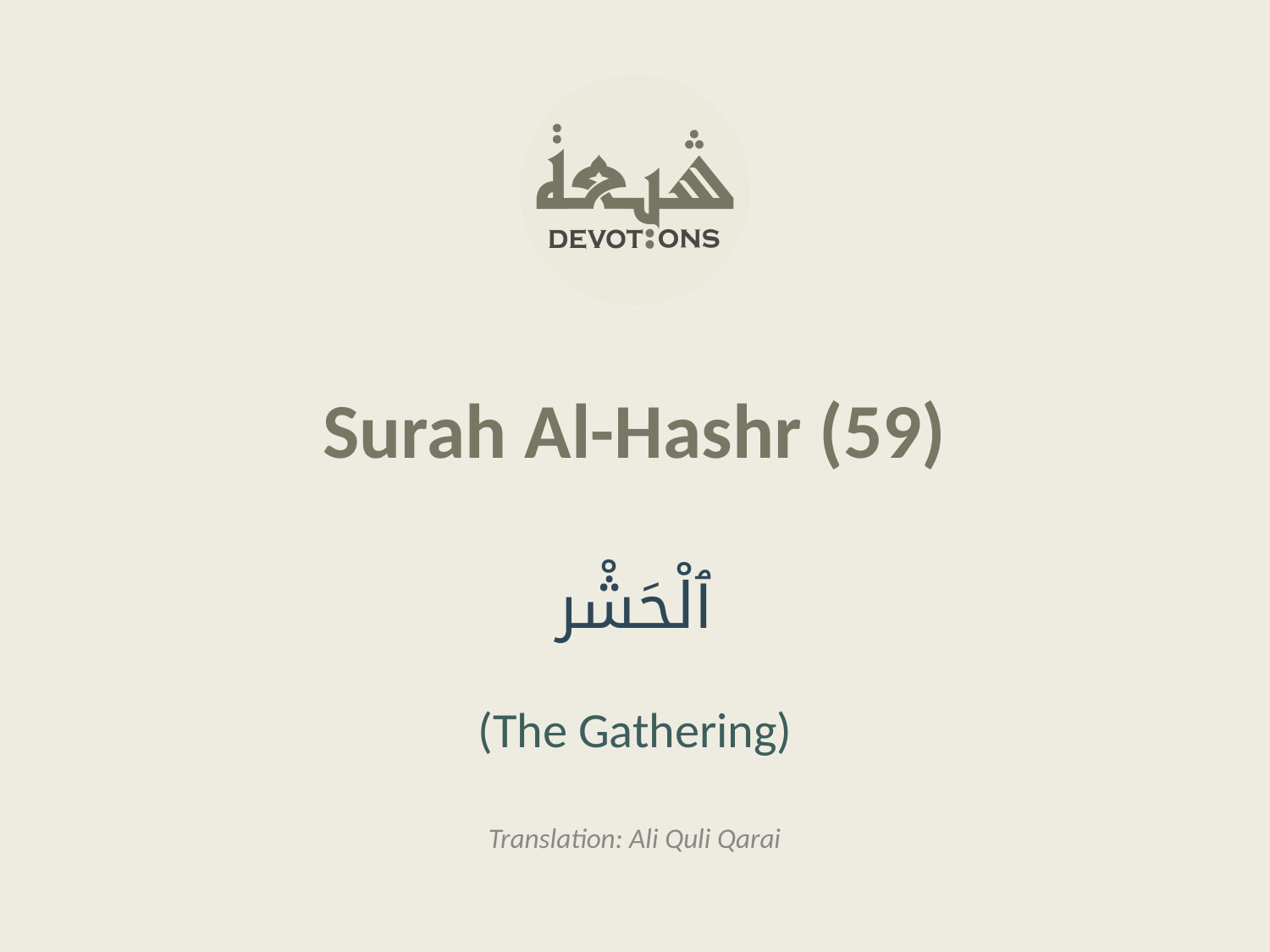

Surah Al-Hashr (59)
ٱلْحَشْر
(The Gathering)
Translation: Ali Quli Qarai